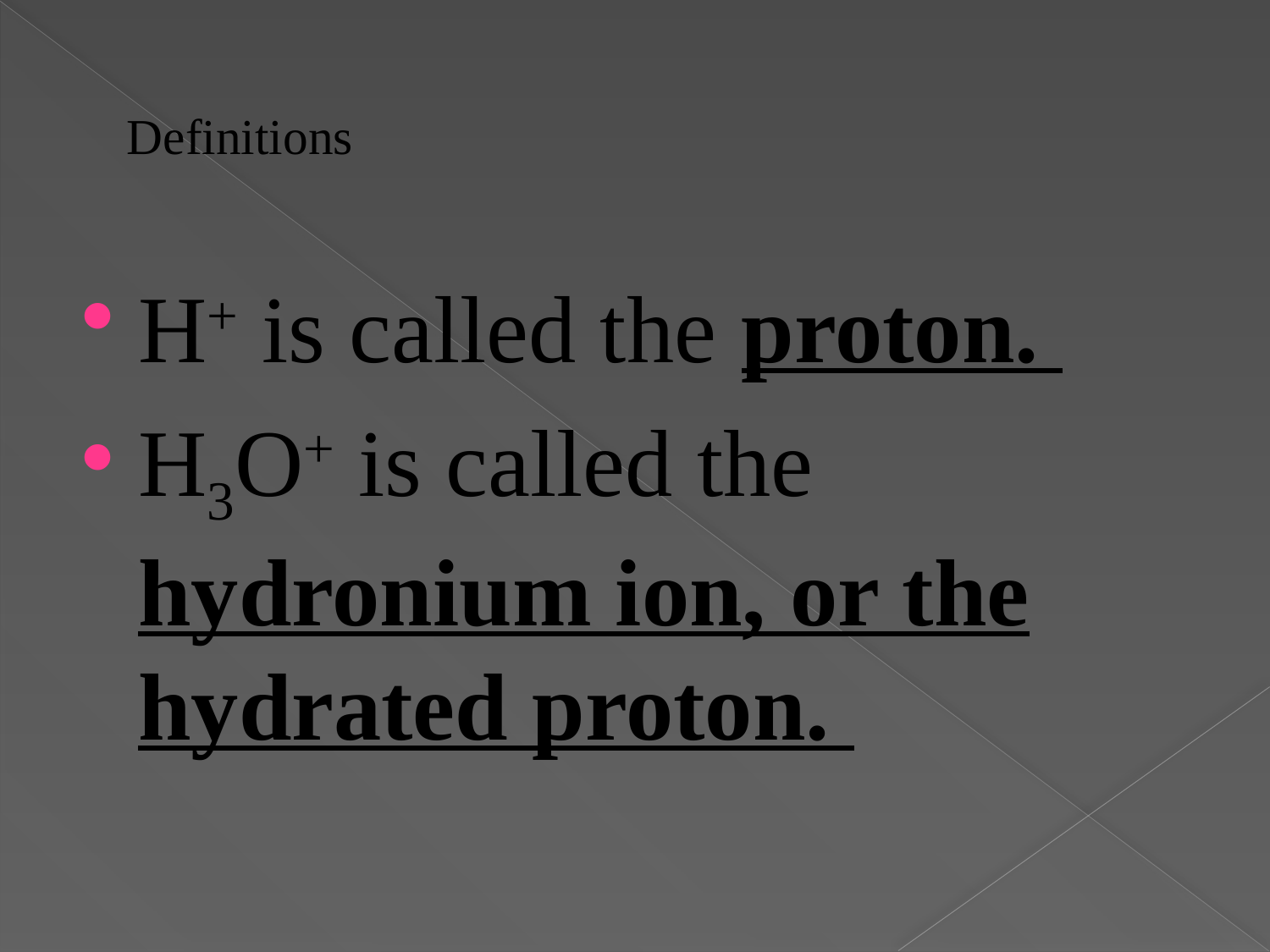

# Definitions
H+ is called the proton.
H3O+ is called the hydronium ion, or the hydrated proton.